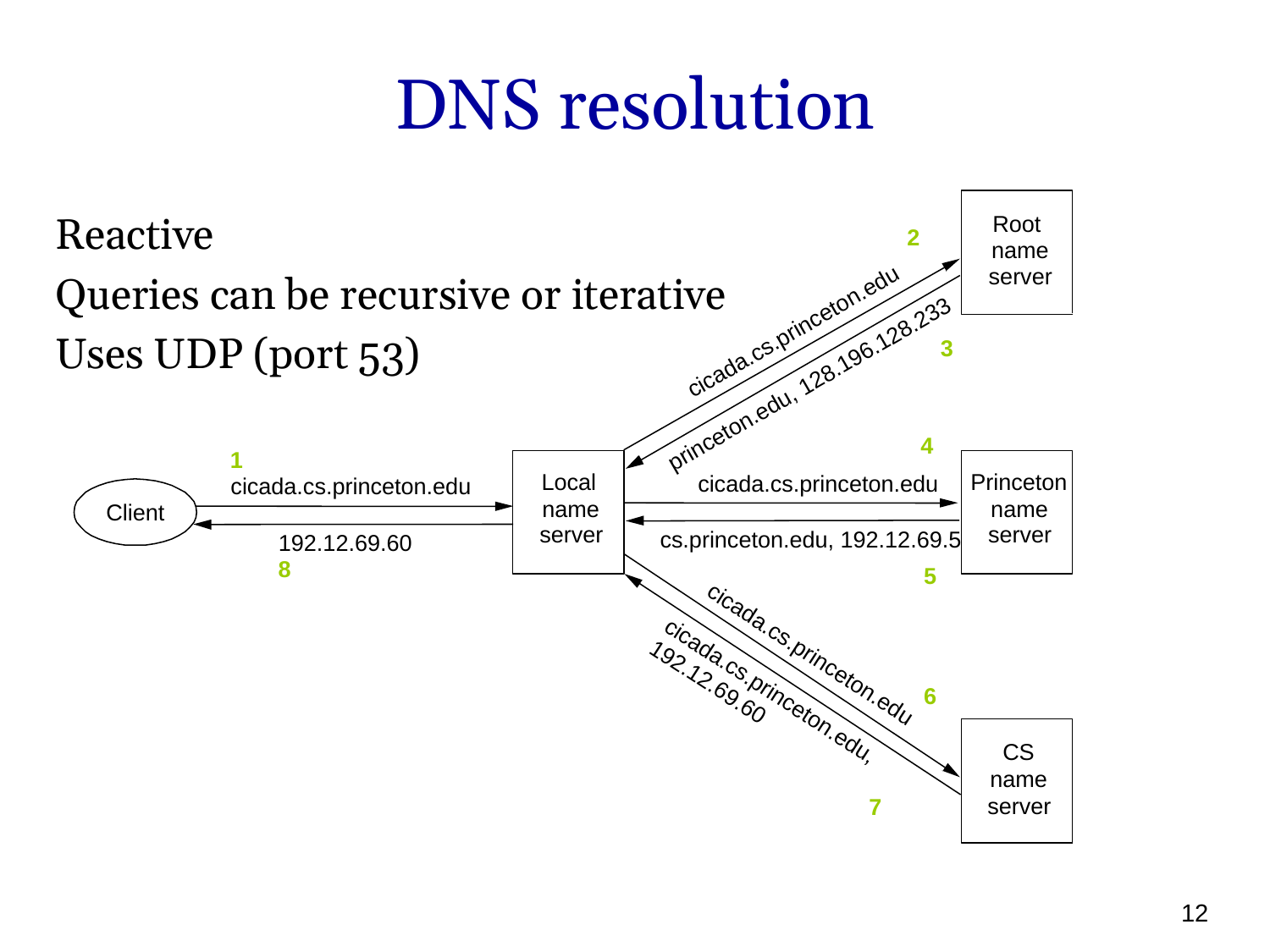

# DNS resolution

Reactive
Queries can be recursive or iterative
Uses UDP (port 53)

Root
2
name

server

cicada.cs.princeton.edu
3
princeton.edu, 128.196.128.233
4
1

Local
Princeton
cicada.cs.princeton.edu
cicada.cs.princeton.edu

name
name
Client

server

server

cs.princeton.edu, 192.12.69.5
192.12.69.60

8
5

cicada.cs.princeton.edu
192.12.69.60
cicada.cs.princeton.edu,
6

CS

name
server
7

12